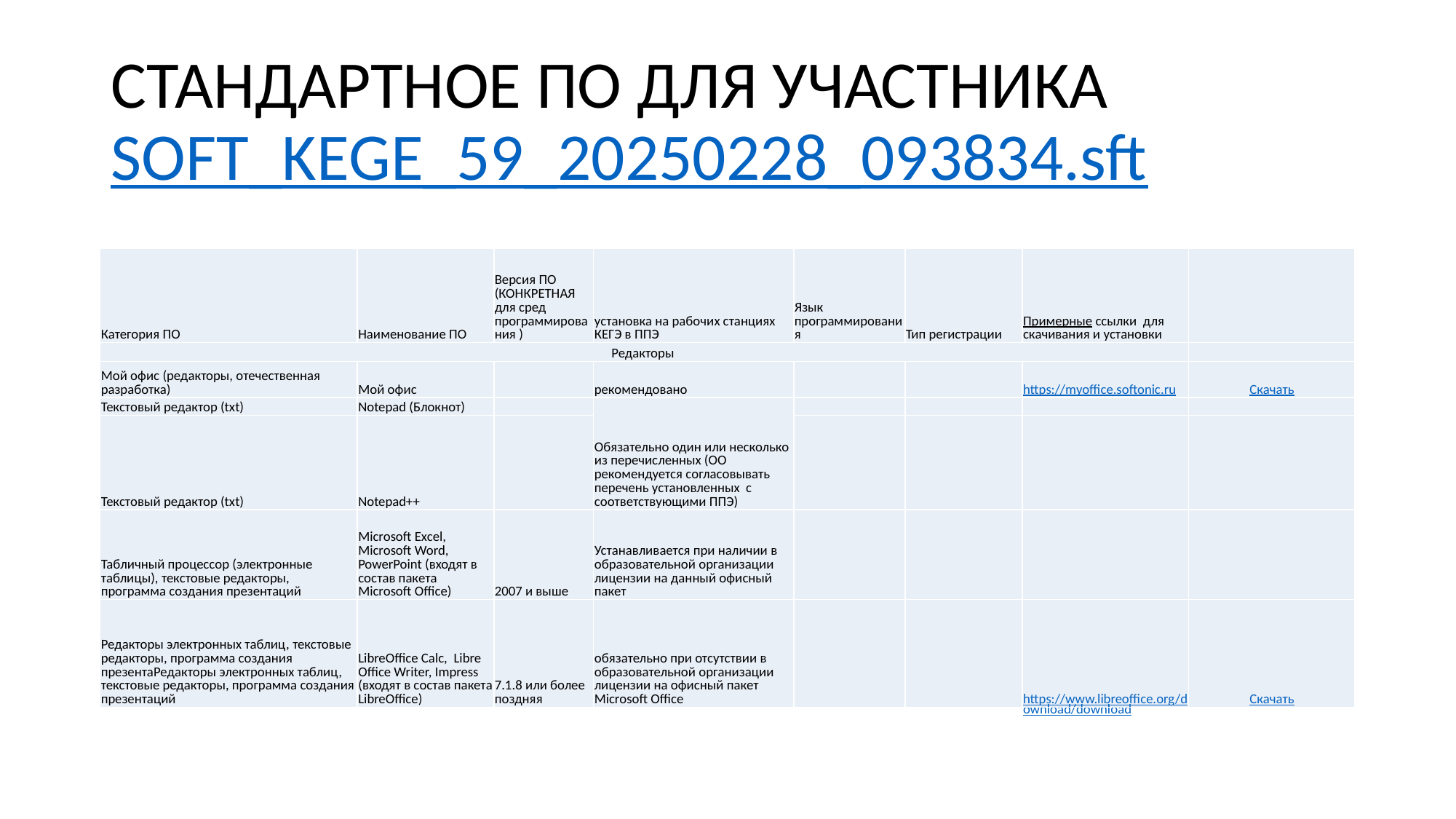

# СТАНДАРТНОЕ ПО ДЛЯ УЧАСТНИКА SOFT_KEGE_59_20250228_093834.sft
| Категория ПО | Наименование ПО | Версия ПО (КОНКРЕТНАЯ для сред программирования ) | установка на рабочих станциях КЕГЭ в ППЭ | Язык программирования | Тип регистрации | Примерные ссылки для скачивания и установки |  |
| --- | --- | --- | --- | --- | --- | --- | --- |
| Редакторы |  |  |  |  |  |  |  |
| Мой офис (редакторы, отечественная разработка) | Мой офис |  | рекомендовано |  |  | https://myoffice.softonic.ru | Скачать |
| Текстовый редактор (txt) | Notepad (Блокнот) |  | Обязательно один или несколько из перечисленных (ОО рекомендуется согласовывать перечень установленных с соответствующими ППЭ) |  |  |  |  |
| Текстовый редактор (txt) | Notepad++ |  |  |  |  |  |  |
| Табличный процессор (электронные таблицы), текстовые редакторы, программа создания презентаций | Microsoft Excel, Microsoft Word, PowerPoint (входят в состав пакета Microsoft Office) | 2007 и выше | Устанавливается при наличии в образовательной организации лицензии на данный офисный пакет |  |  |  |  |
| Редакторы электронных таблиц, текстовые редакторы, программа создания презентаРедакторы электронных таблиц, текстовые редакторы, программа создания презентаций | LibreOffice Calc, Libre Office Writer, Impress (входят в состав пакета LibreOffice) | 7.1.8 или более поздняя | обязательно при отсутствии в образовательной организации лицензии на офисный пакет Microsoft Office |  |  | https://www.libreoffice.org/download/download | Скачать |